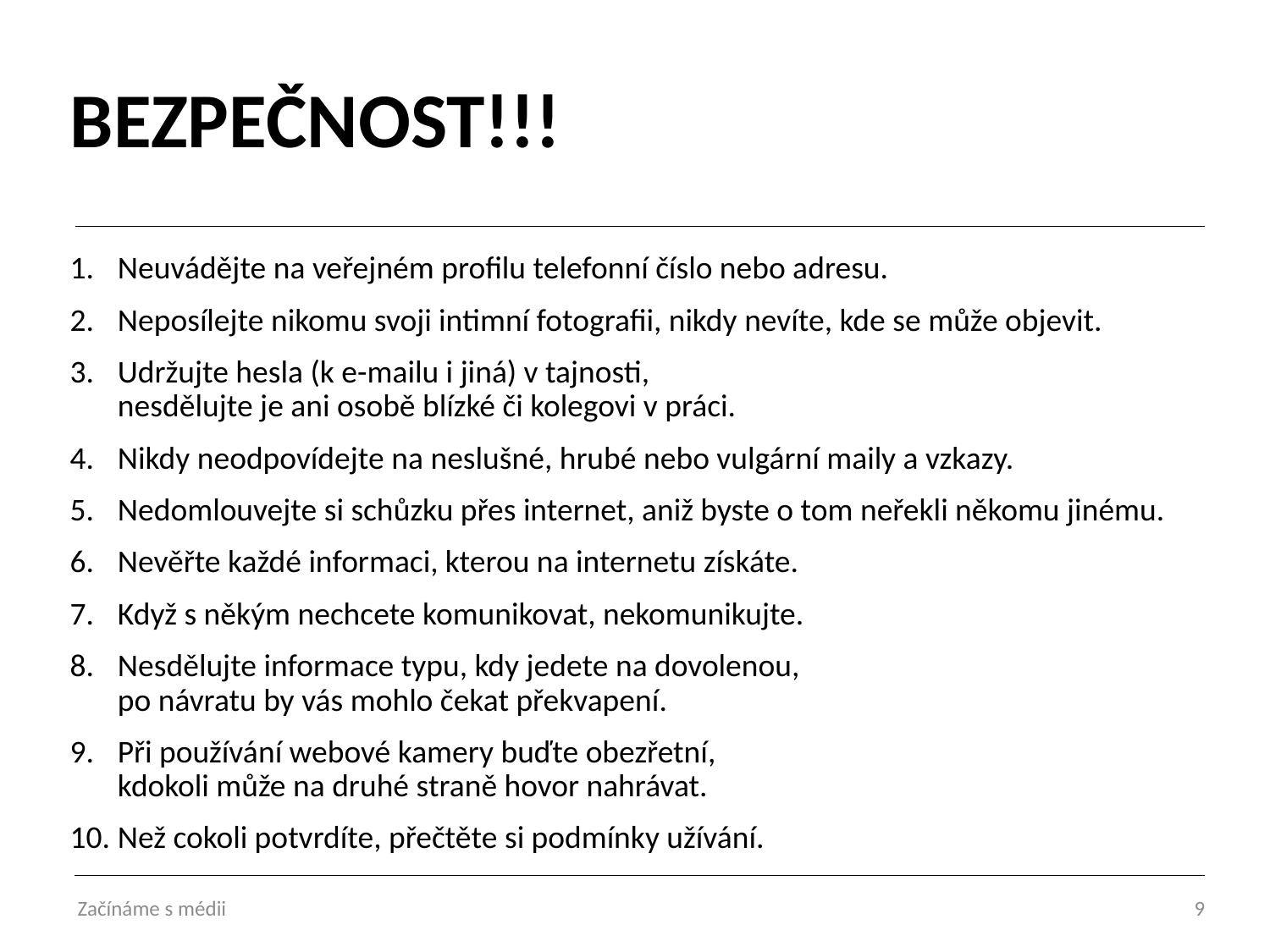

# BEZPEČNOST!!!
Neuvádějte na veřejném profilu telefonní číslo nebo adresu.
Neposílejte nikomu svoji intimní fotografii, nikdy nevíte, kde se může objevit.
Udržujte hesla (k e-mailu i jiná) v tajnosti,
nesdělujte je ani osobě blízké či kolegovi v práci.
Nikdy neodpovídejte na neslušné, hrubé nebo vulgární maily a vzkazy.
Nedomlouvejte si schůzku přes internet, aniž byste o tom neřekli někomu jinému.
Nevěřte každé informaci, kterou na internetu získáte.
Když s někým nechcete komunikovat, nekomunikujte.
Nesdělujte informace typu, kdy jedete na dovolenou,
po návratu by vás mohlo čekat překvapení.
Při používání webové kamery buďte obezřetní,
kdokoli může na druhé straně hovor nahrávat.
Než cokoli potvrdíte, přečtěte si podmínky užívání.

Začínáme s médii
9